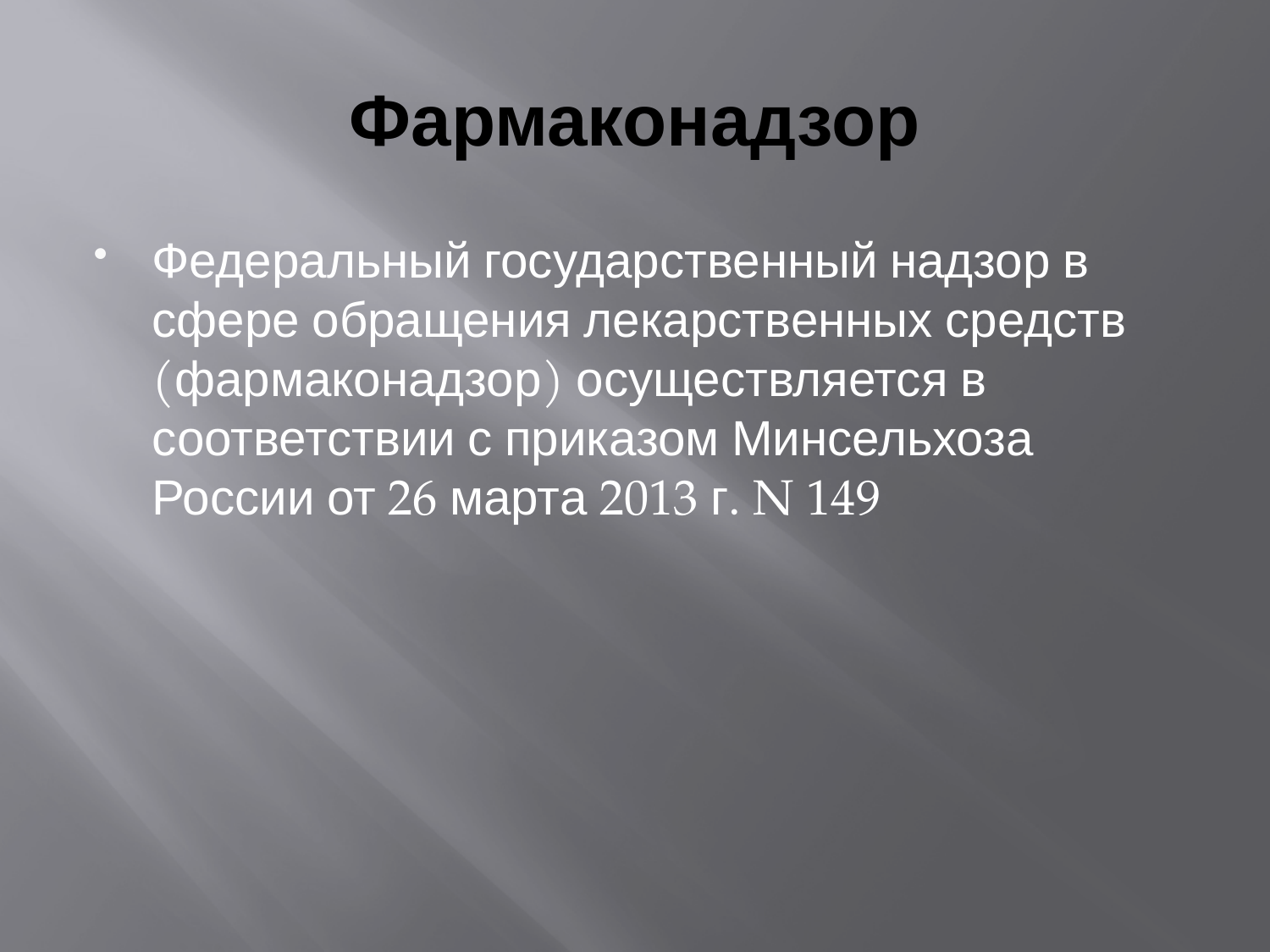

# Фармаконадзор
Федеральный государственный надзор в сфере обращения лекарственных средств (фармаконадзор) осуществляется в соответствии с приказом Минсельхоза России от 26 марта 2013 г. N 149